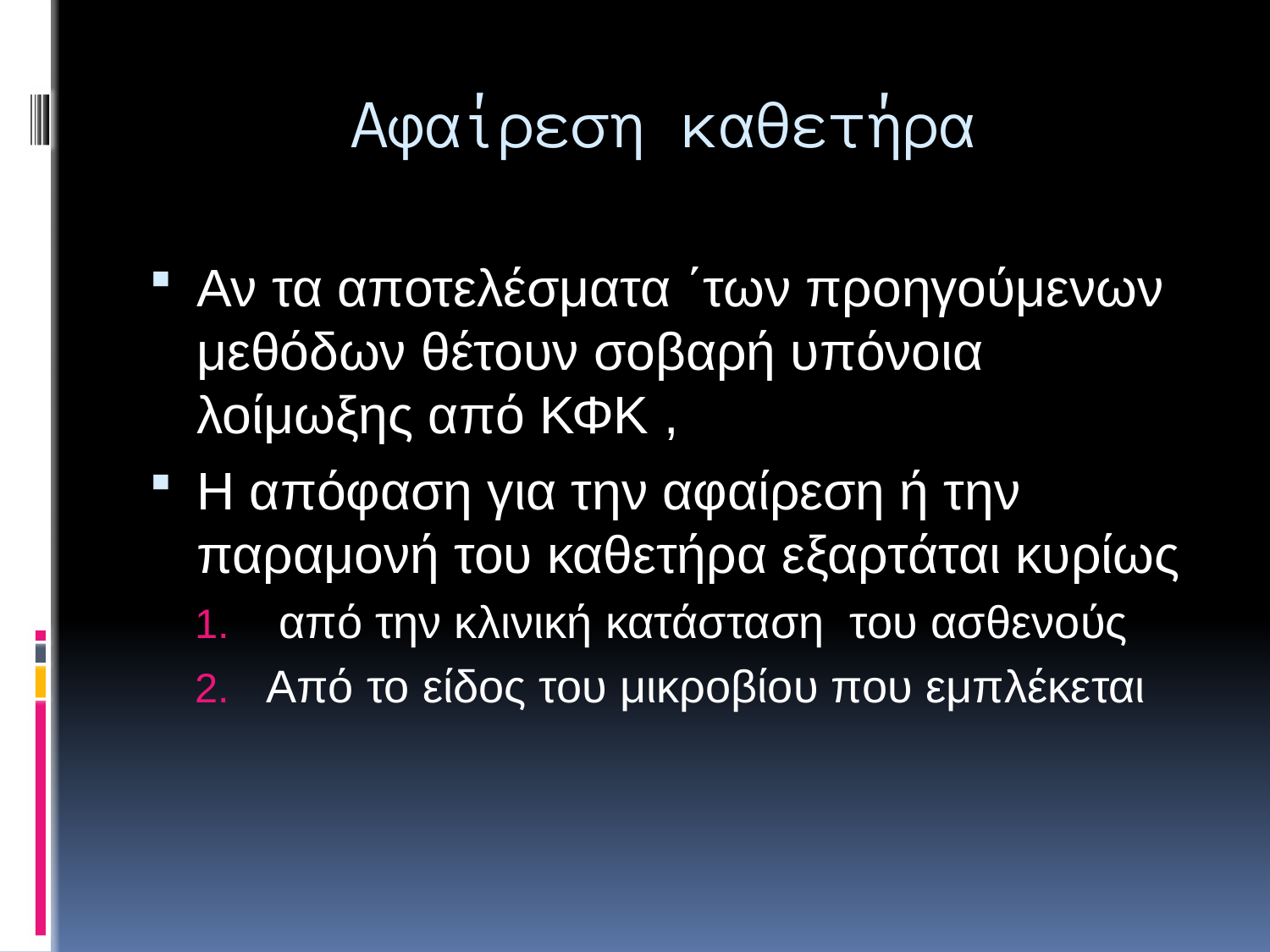

# Αφαίρεση καθετήρα
Αν τα αποτελέσματα ΄των προηγούμενων μεθόδων θέτουν σοβαρή υπόνοια λοίμωξης από ΚΦΚ ,
Η απόφαση για την αφαίρεση ή την παραμονή του καθετήρα εξαρτάται κυρίως
 από την κλινική κατάσταση  του ασθενούς
Από το είδος του μικροβίου που εμπλέκεται